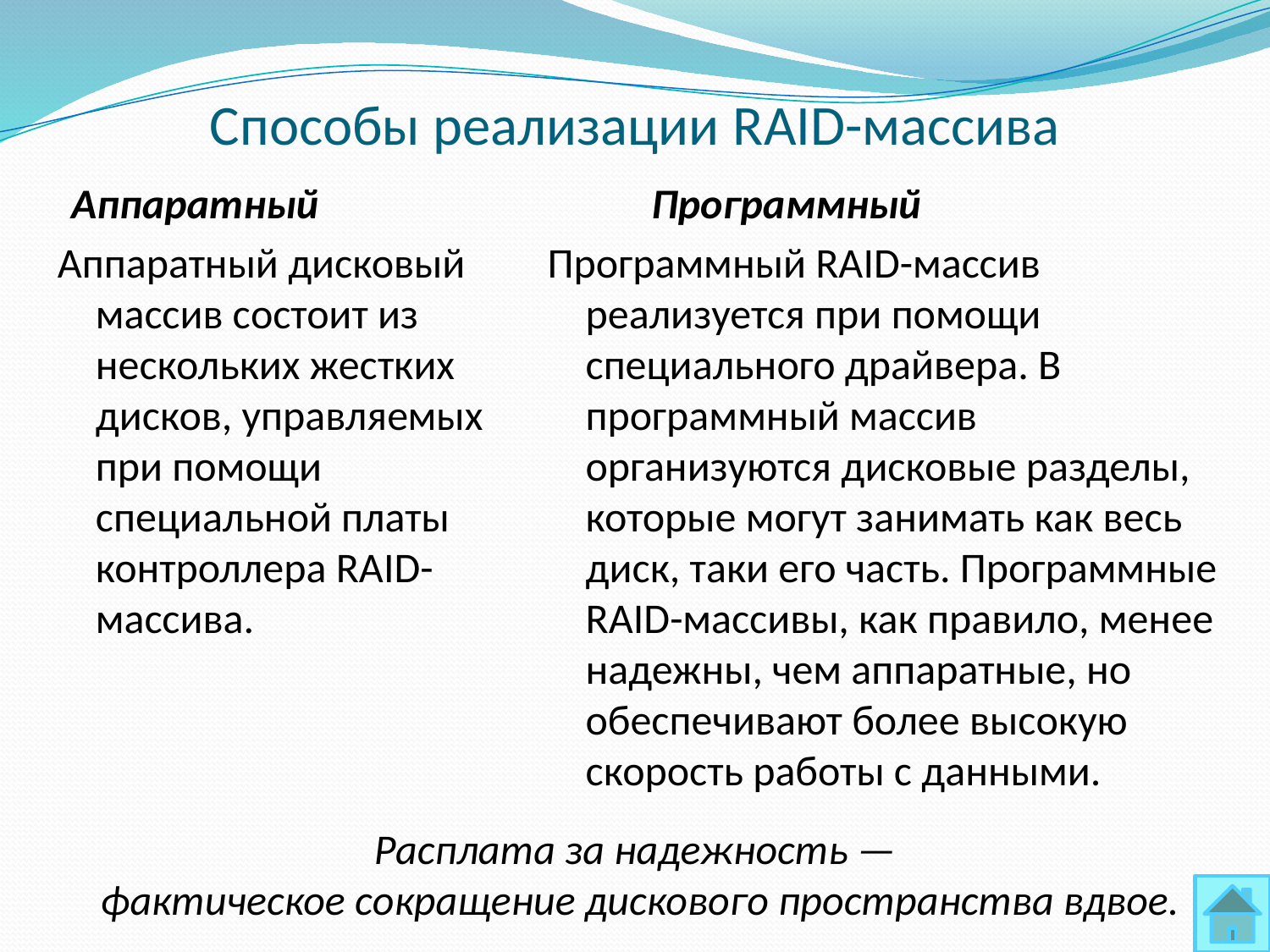

# Способы реализации RAID-массива
Аппаратный
Программный
Аппаратный дисковый массив состоит из нескольких жестких дисков, управляемых при помощи специальной платы контроллера RAID-массива.

Программный RAID-массив реализуется при помощи специального драйвера. В программный массив организуются дисковые разделы, которые могут занимать как весь диск, таки его часть. Программные RAID-массивы, как правило, менее надежны, чем аппаратные, но обеспечивают более высокую скорость работы с данными.
Расплата за надежность —
 фактическое сокращение дискового пространства вдвое.